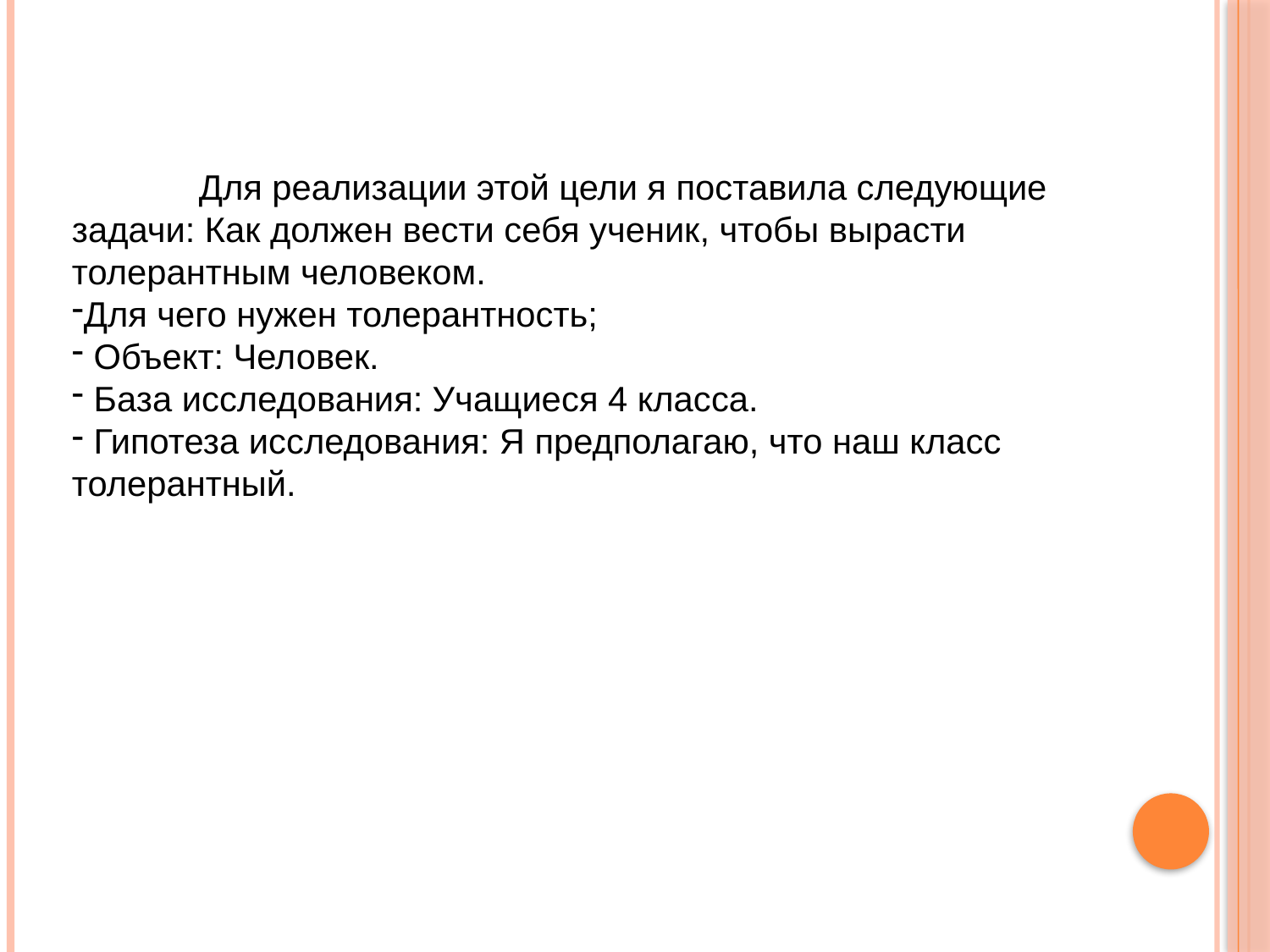

Для реализации этой цели я поставила следующие задачи: Как должен вести себя ученик, чтобы вырасти толерантным человеком.
Для чего нужен толерантность;
 Объект: Человек.
 База исследования: Учащиеся 4 класса.
 Гипотеза исследования: Я предполагаю, что наш класс толерантный.